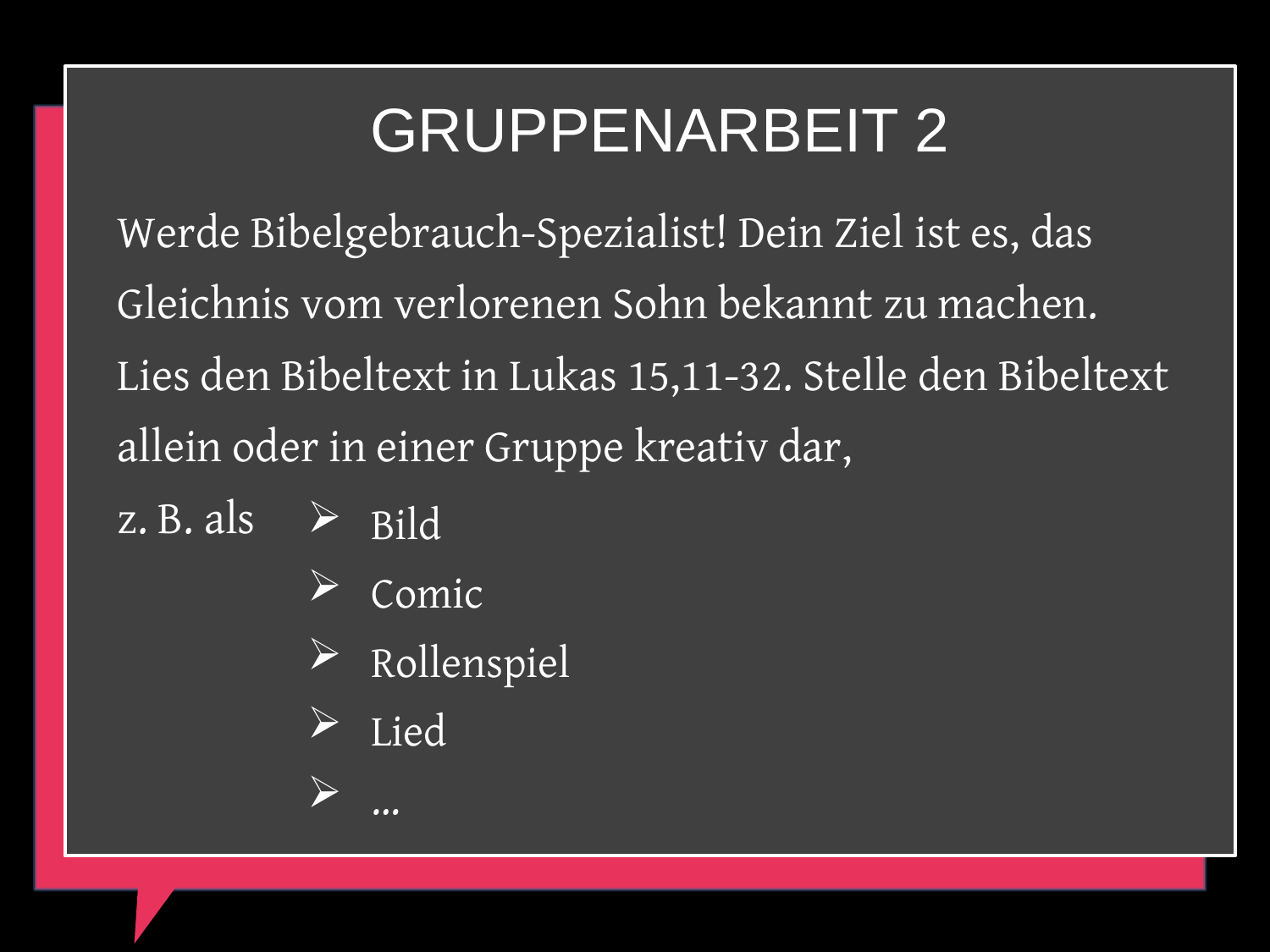

Gruppenarbeit 2
Werde Bibelgebrauch-Spezialist! Dein Ziel ist es, das Gleichnis vom verlorenen Sohn bekannt zu machen.
Lies den Bibeltext in Lukas 15,11-32. Stelle den Bibeltext allein oder in einer Gruppe kreativ dar,
z. B. als
Bild
Comic
Rollenspiel
Lied
…